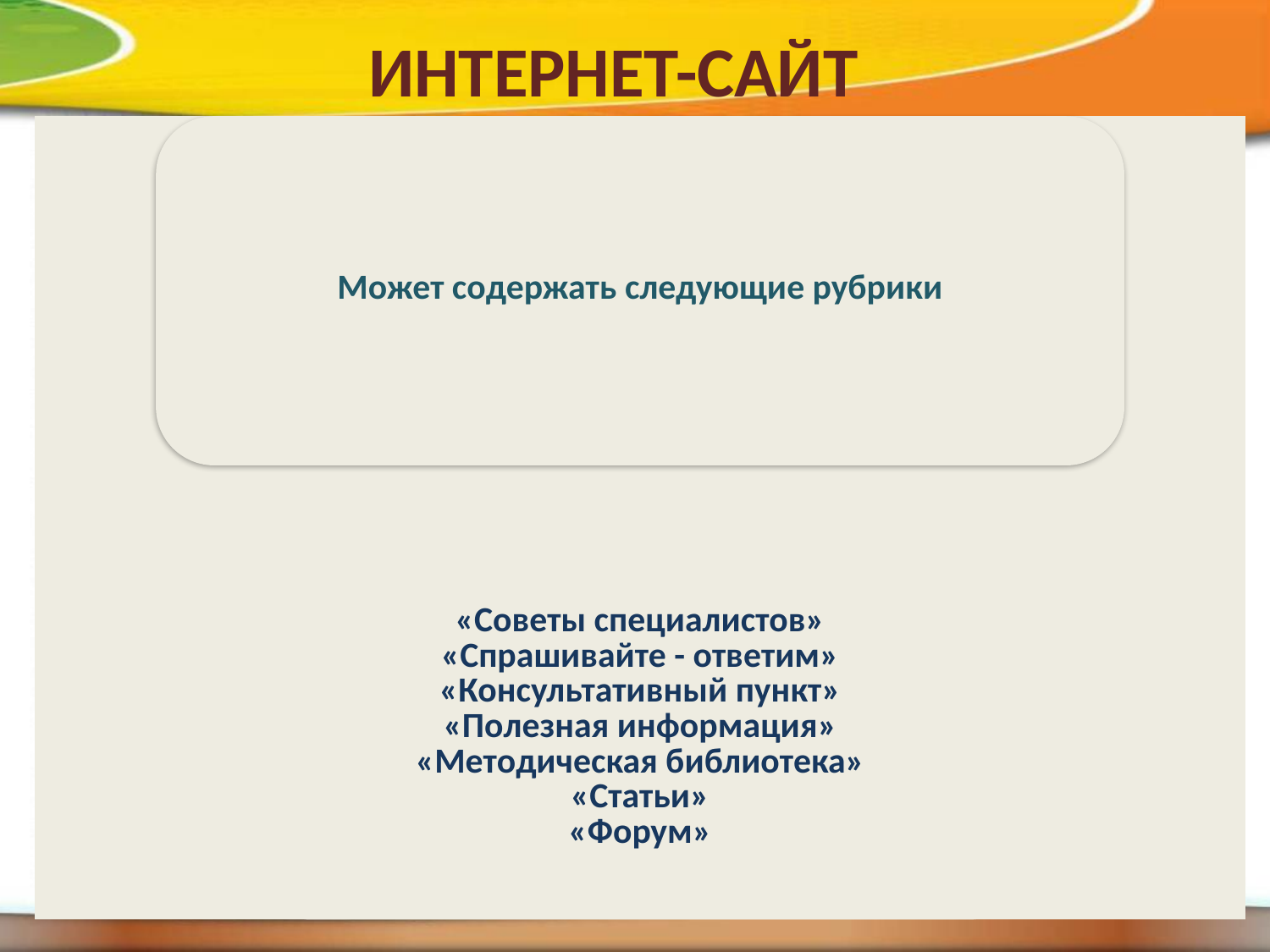

# Интернет-сайт

Может содержать следующие рубрики
«Советы специалистов»
«Спрашивайте - ответим»
«Консультативный пункт»
«Полезная информация»
«Методическая библиотека»
«Статьи»
«Форум»